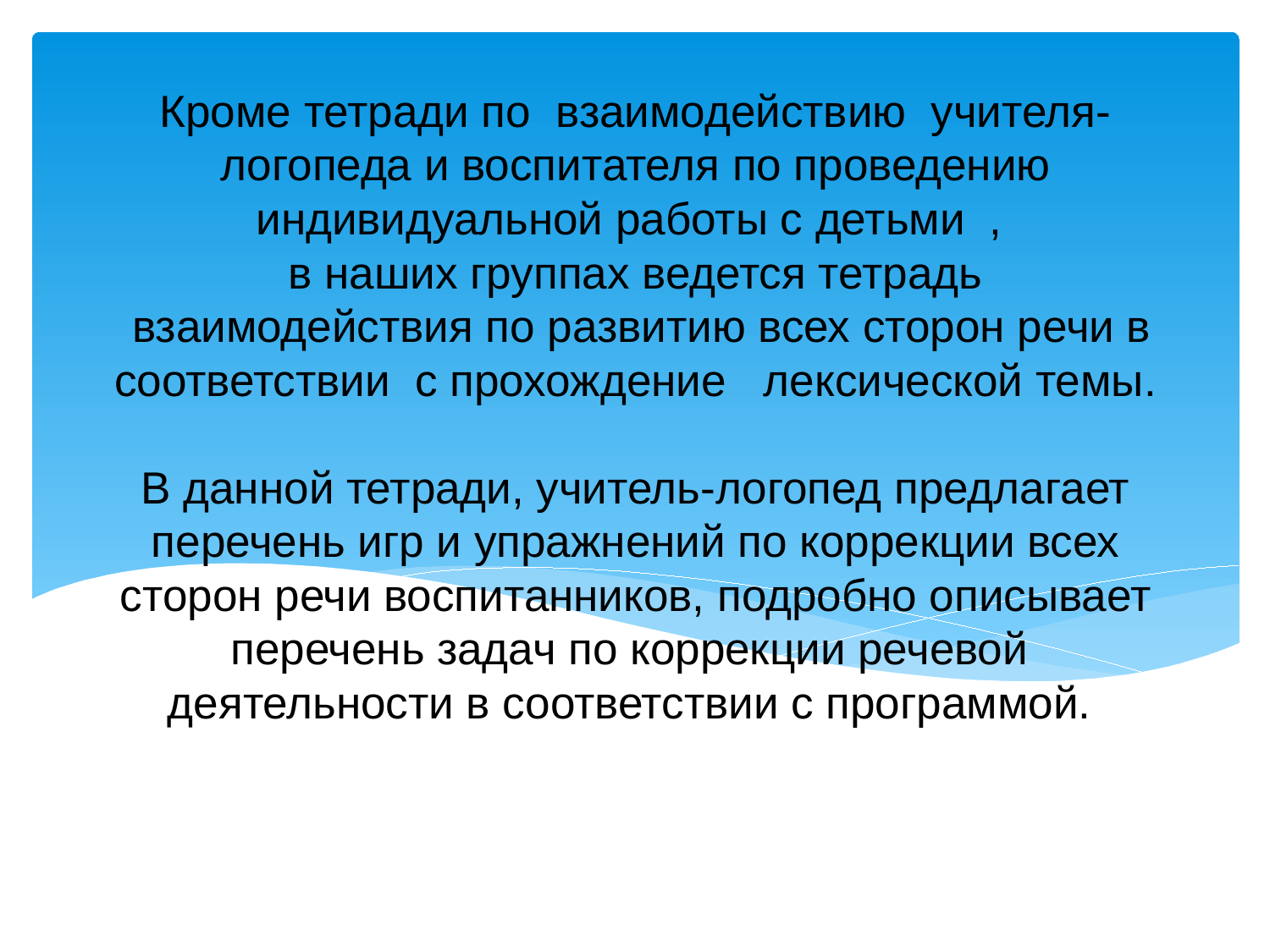

# Кроме тетради по  взаимодействию  учителя-логопеда и воспитателя по проведению индивидуальной работы с детьми  , в наших группах ведется тетрадь взаимодействия по развитию всех сторон речи в соответствии  с прохождение   лексической темы. В данной тетради, учитель-логопед предлагает перечень игр и упражнений по коррекции всех сторон речи воспитанников, подробно описывает перечень задач по коррекции речевой  деятельности в соответствии с программой.